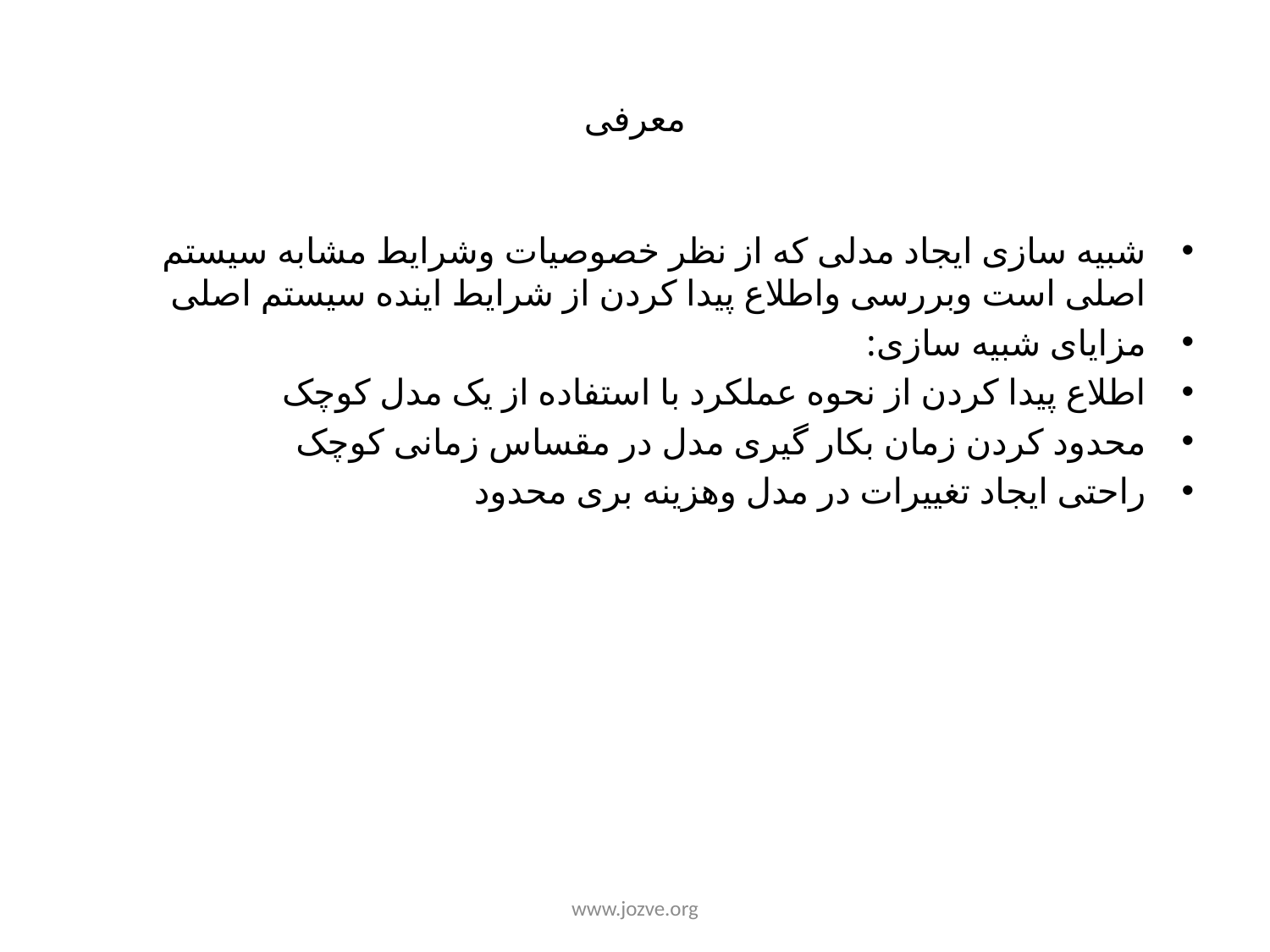

# معرفی
شبیه سازی ایجاد مدلی که از نظر خصوصیات وشرایط مشابه سیستم اصلی است وبررسی واطلاع پیدا کردن از شرایط اینده سیستم اصلی
مزایای شبیه سازی:
اطلاع پیدا کردن از نحوه عملکرد با استفاده از یک مدل کوچک
محدود کردن زمان بکار گیری مدل در مقساس زمانی کوچک
راحتی ایجاد تغییرات در مدل وهزینه بری محدود

www.jozve.org